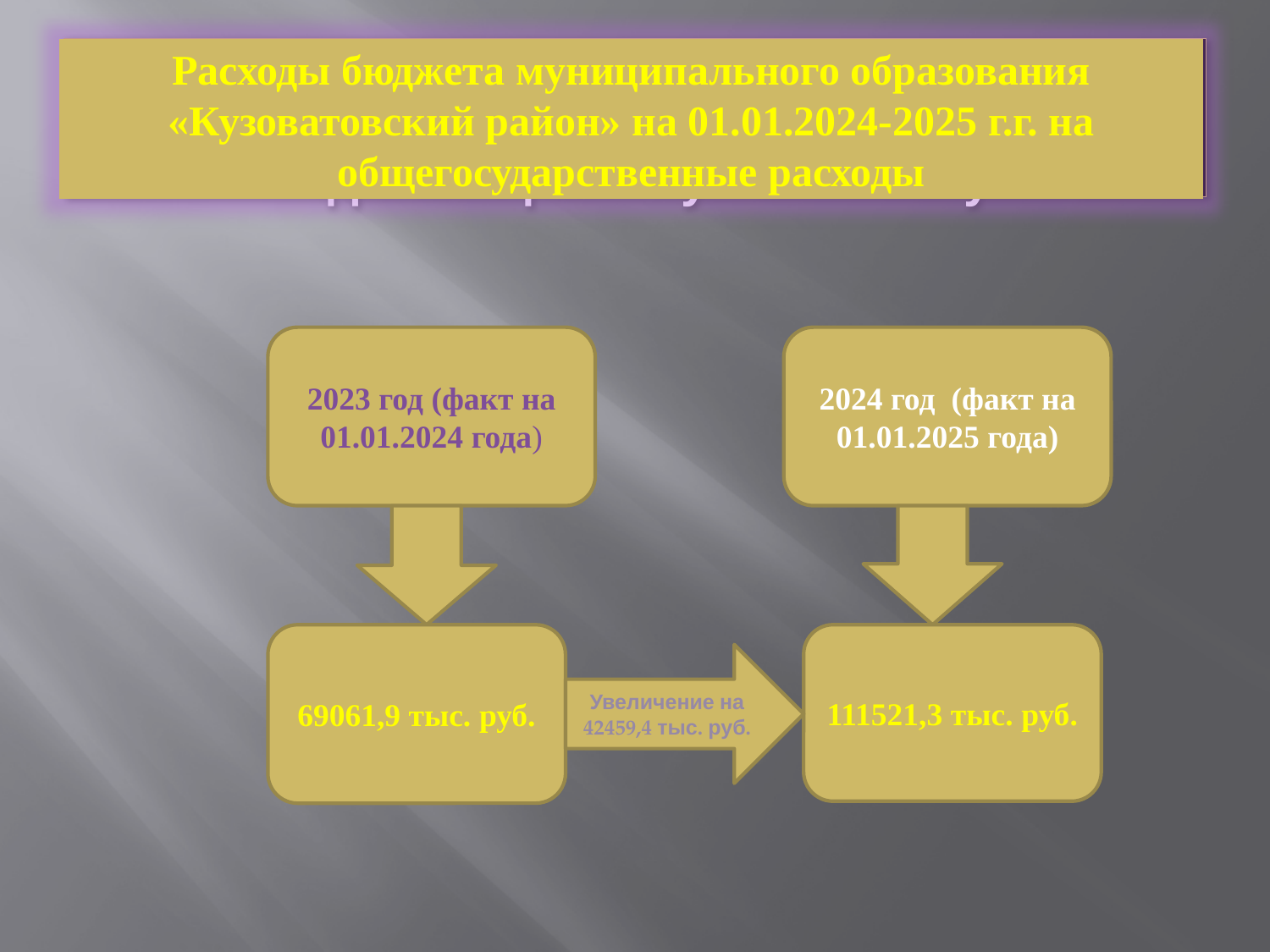

# Расходы бюджета муниципального образования «Кузоватовский район» на 2014 год на социальную политику
Расходы бюджета муниципального образования «Кузоватовский район» на 01.01.2024-2025 г.г. на общегосударственные расходы
2023 год (факт на 01.01.2024 года)
2024 год  (факт на 01.01.2025 года)

69061,9 тыс. руб.
111521,3 тыс. руб.
Увеличение на 42459,4 тыс. руб.